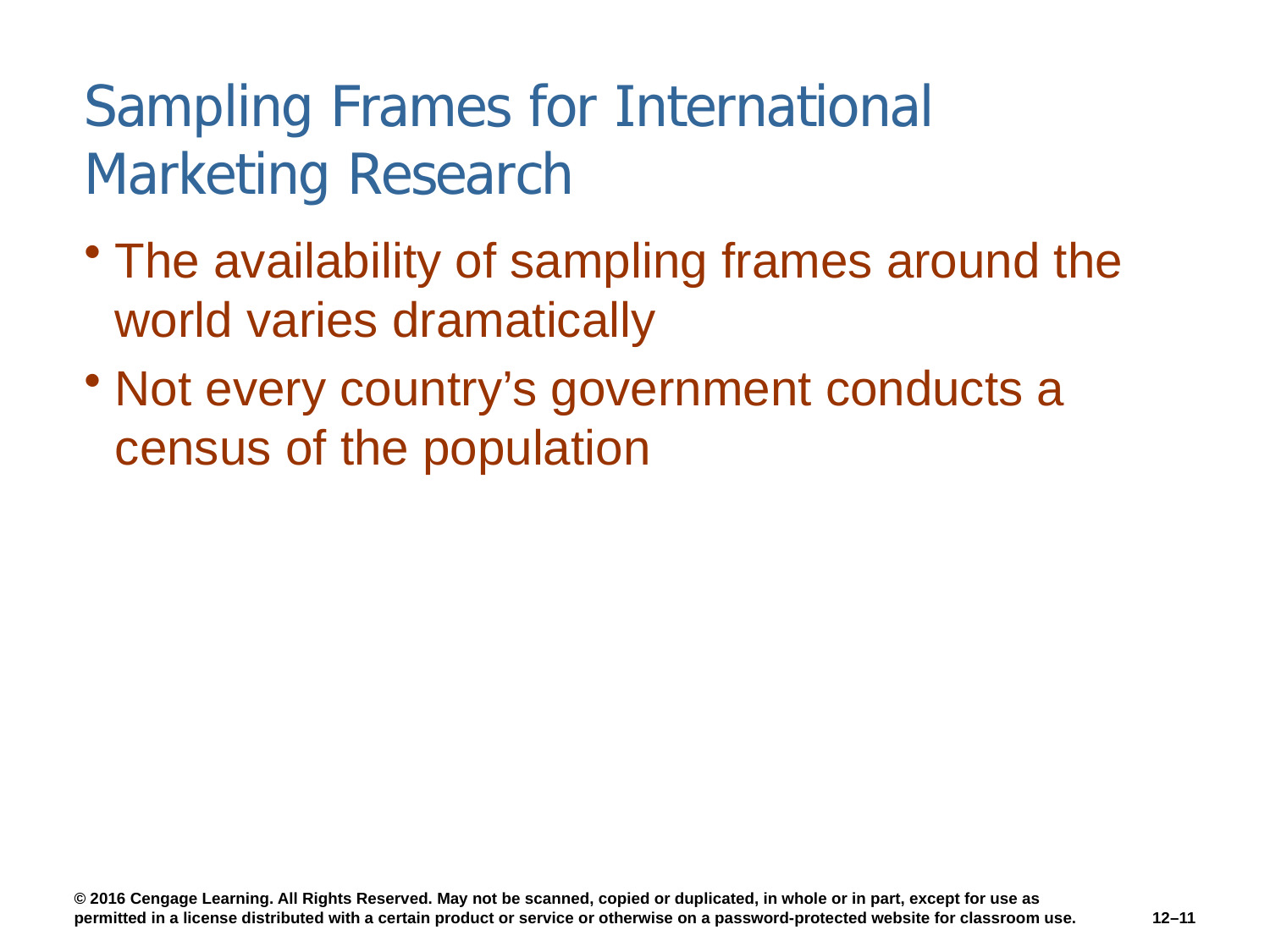

# Sampling Frames for International Marketing Research
The availability of sampling frames around the world varies dramatically
Not every country’s government conducts a census of the population
12–11
© 2016 Cengage Learning. All Rights Reserved. May not be scanned, copied or duplicated, in whole or in part, except for use as permitted in a license distributed with a certain product or service or otherwise on a password-protected website for classroom use.